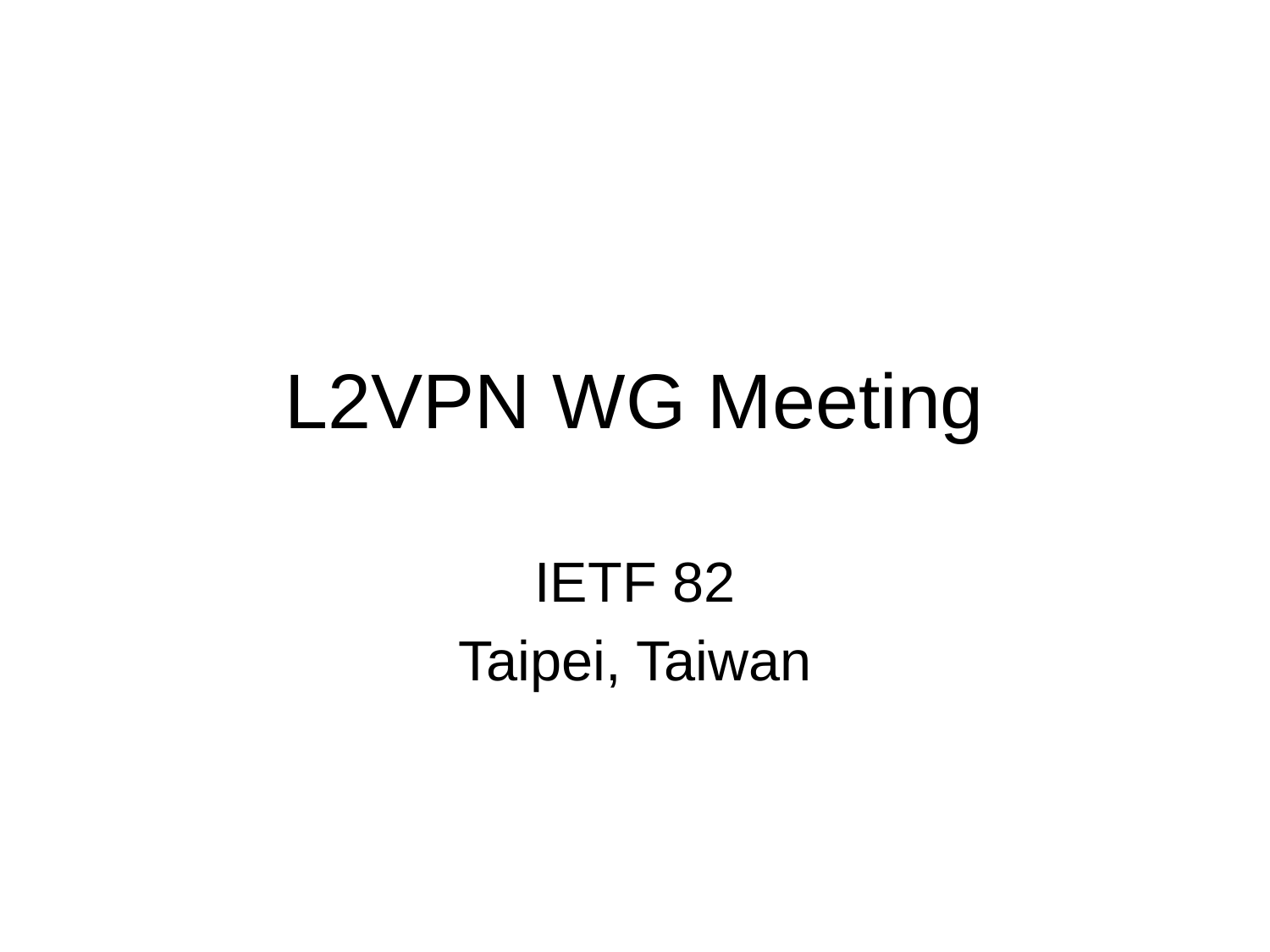

# L2VPN WG Meeting
IETF 82
Taipei, Taiwan